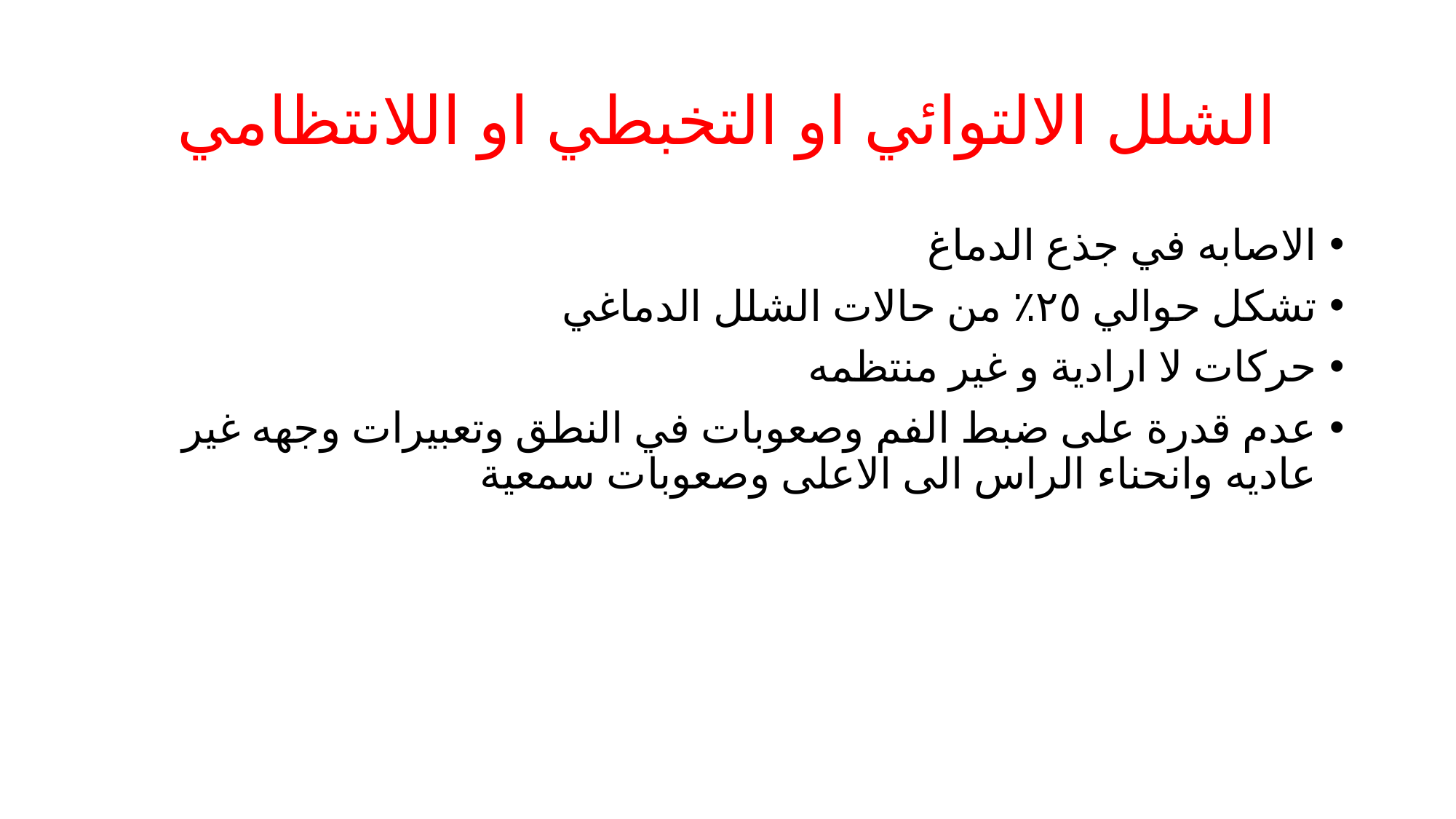

# الشلل الالتوائي او التخبطي او اللانتظامي
الاصابه في جذع الدماغ
تشكل حوالي ٢٥٪ من حالات الشلل الدماغي
حركات لا ارادية و غير منتظمه
عدم قدرة على ضبط الفم وصعوبات في النطق وتعبيرات وجهه غير عاديه وانحناء الراس الى الاعلى وصعوبات سمعية